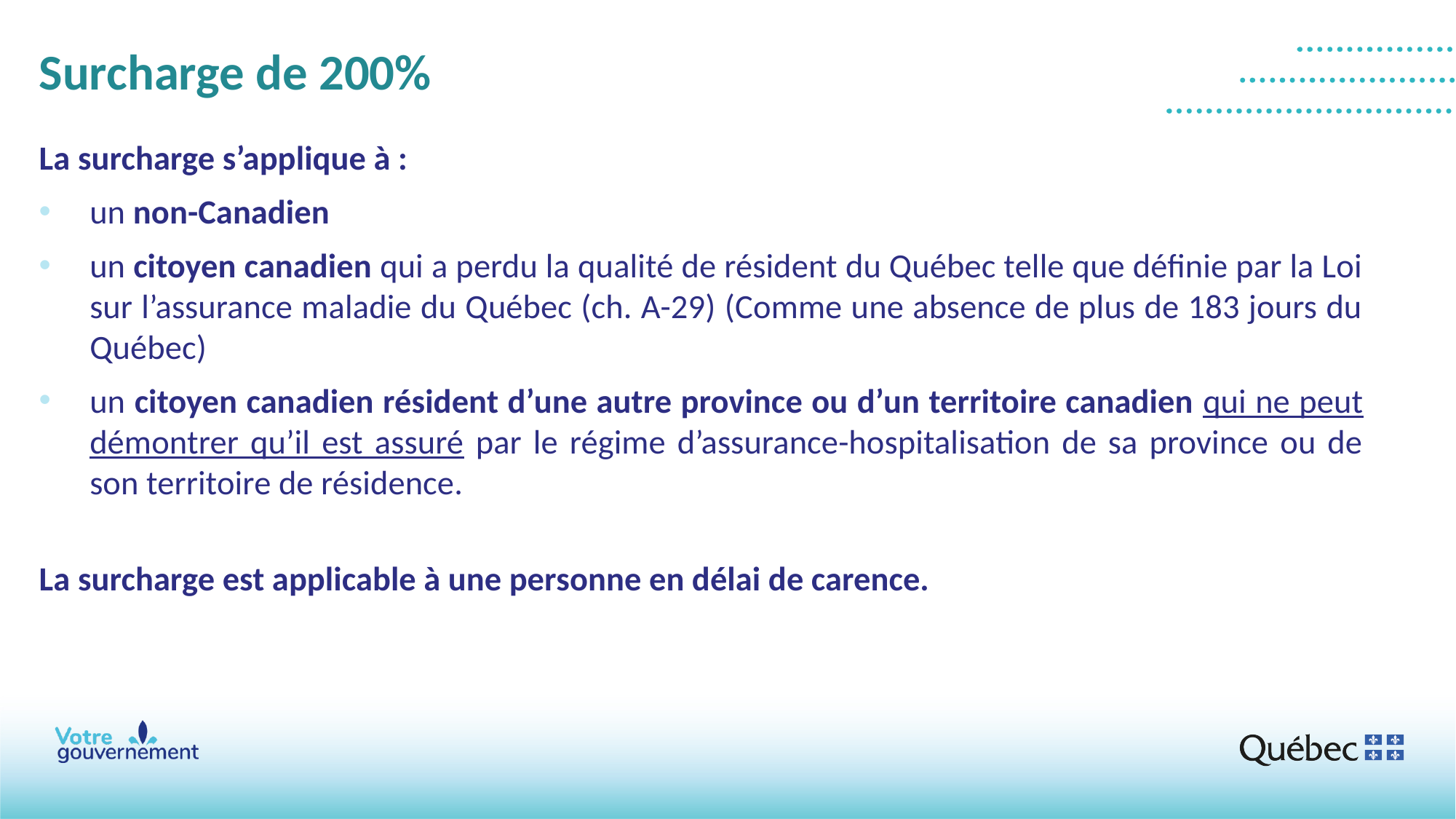

Surcharge de 200%
La surcharge s’applique à :
un non-Canadien
un citoyen canadien qui a perdu la qualité de résident du Québec telle que définie par la Loi sur l’assurance maladie du Québec (ch. A-29) (Comme une absence de plus de 183 jours du Québec)
un citoyen canadien résident d’une autre province ou d’un territoire canadien qui ne peut démontrer qu’il est assuré par le régime d’assurance-hospitalisation de sa province ou de son territoire de résidence.

La surcharge est applicable à une personne en délai de carence.